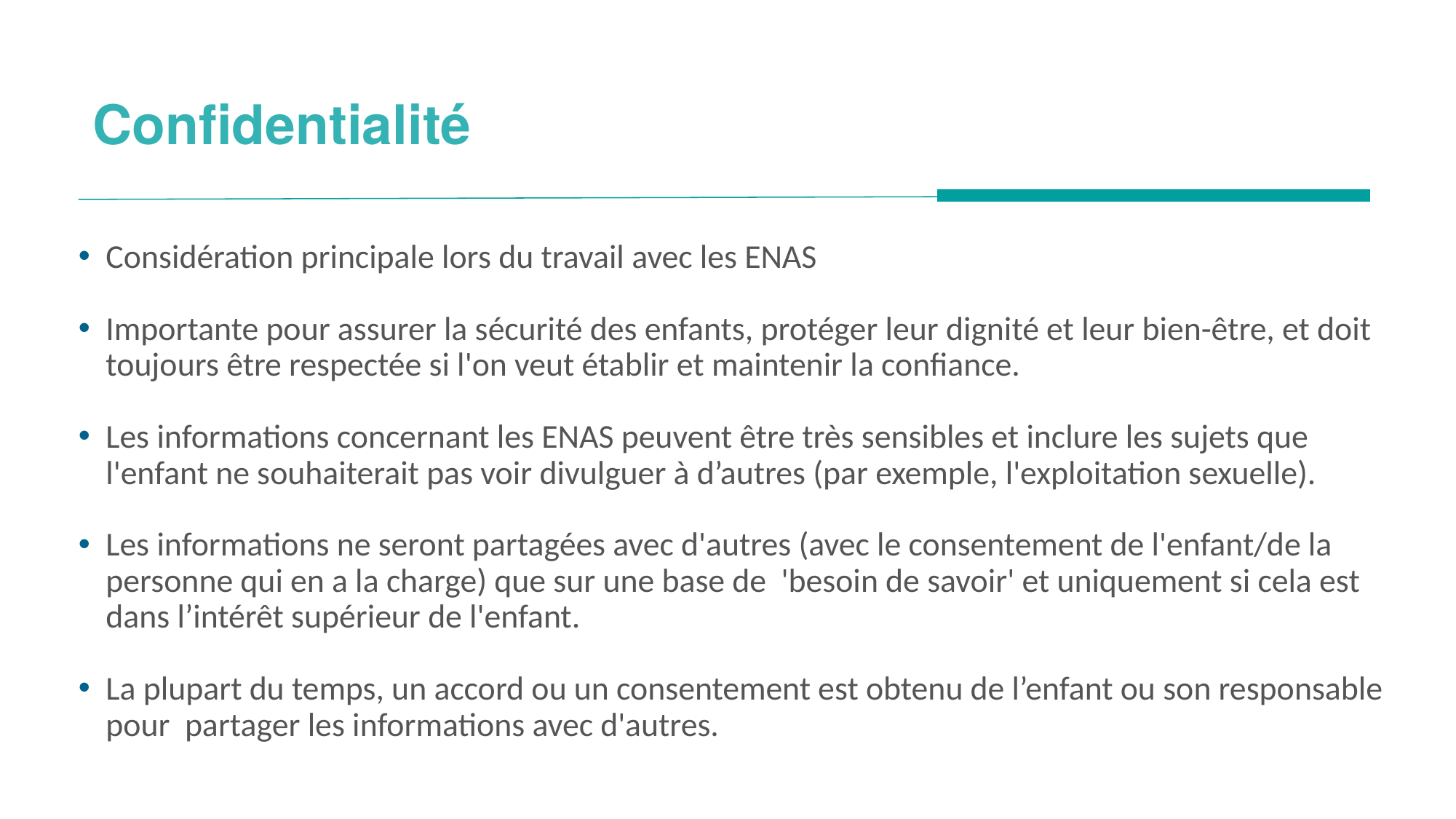

Confidentialité
Considération principale lors du travail avec les ENAS

Importante pour assurer la sécurité des enfants, protéger leur dignité et leur bien-être, et doit toujours être respectée si l'on veut établir et maintenir la confiance.

Les informations concernant les ENAS peuvent être très sensibles et inclure les sujets que l'enfant ne souhaiterait pas voir divulguer à d’autres (par exemple, l'exploitation sexuelle).

Les informations ne seront partagées avec d'autres (avec le consentement de l'enfant/de la personne qui en a la charge) que sur une base de  'besoin de savoir' et uniquement si cela est dans l’intérêt supérieur de l'enfant.

La plupart du temps, un accord ou un consentement est obtenu de l’enfant ou son responsable pour  partager les informations avec d'autres.